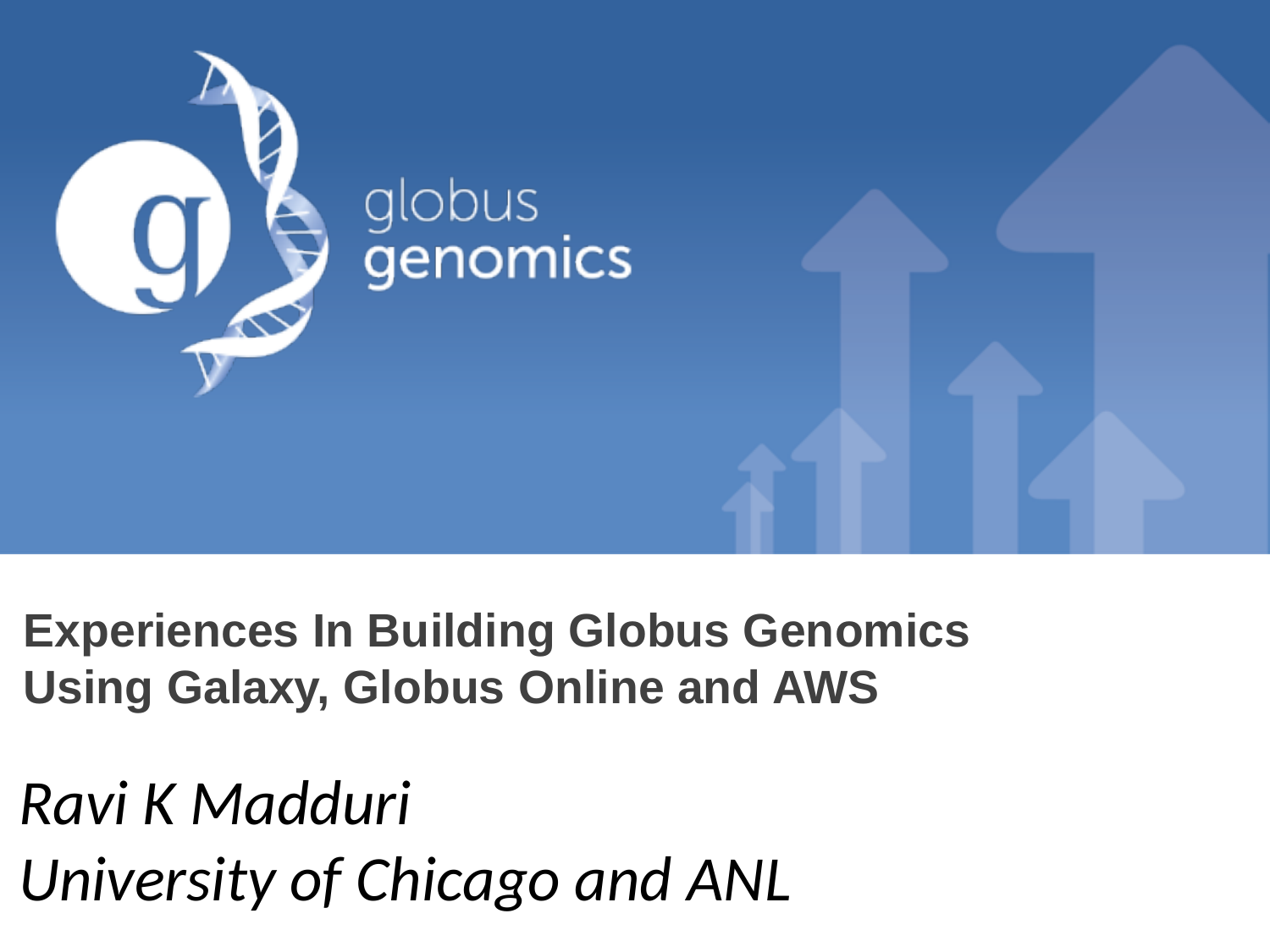

# Experiences In Building Globus Genomics Using Galaxy, Globus Online and AWS
Ravi K Madduri
University of Chicago and ANL